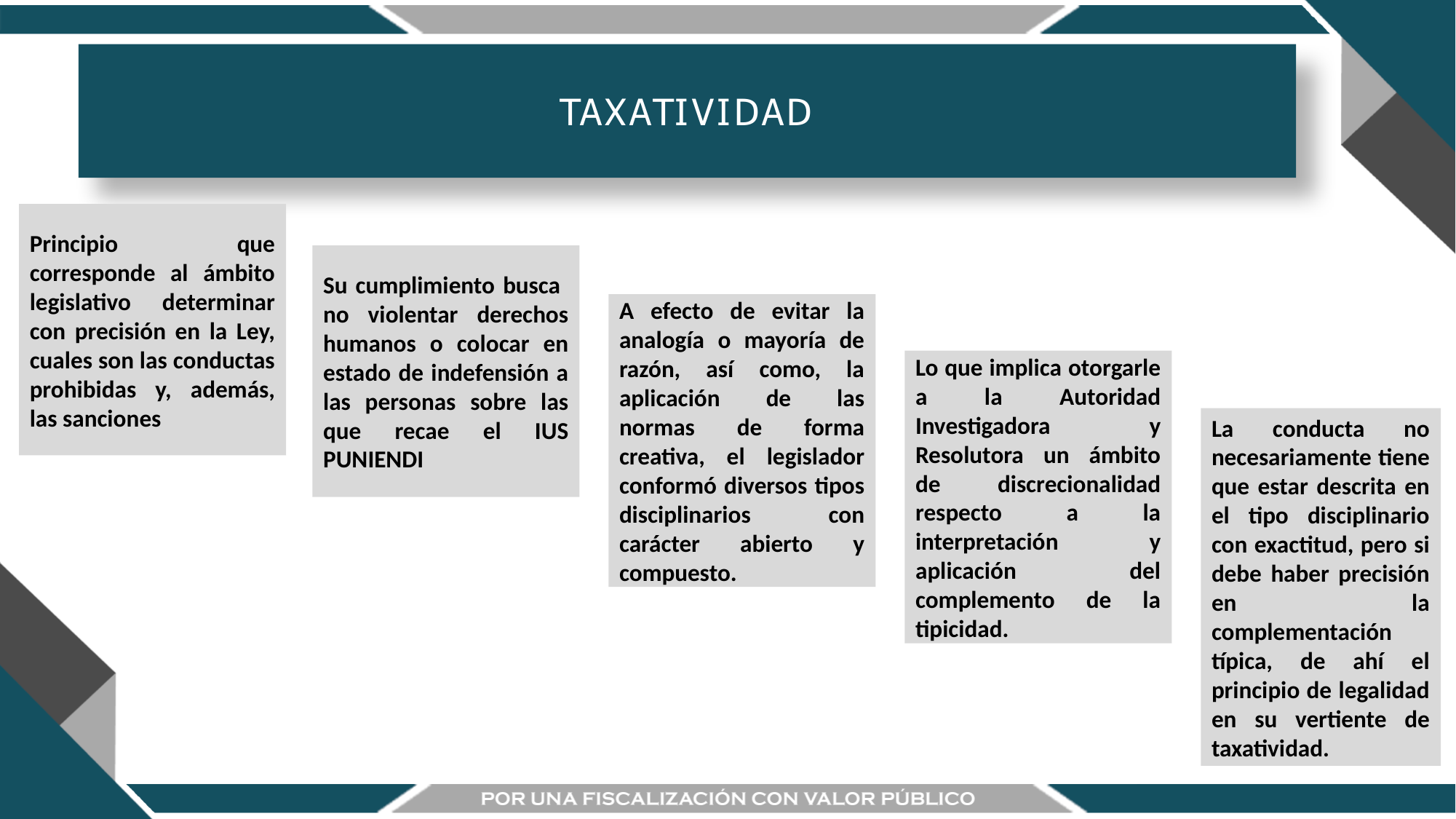

TAXATIVIDAD
Principio que corresponde al ámbito legislativo determinar con precisión en la Ley, cuales son las conductas prohibidas y, además, las sanciones
Su cumplimiento busca  no violentar derechos humanos o colocar en estado de indefensión a las personas sobre las que recae el IUS PUNIENDI
A efecto de evitar la analogía o mayoría de razón, así como, la aplicación de las normas de forma creativa, el legislador conformó diversos tipos disciplinarios con carácter abierto y compuesto.
Lo que implica otorgarle a la Autoridad Investigadora y Resolutora un ámbito de discrecionalidad respecto a la interpretación y aplicación del complemento de la tipicidad.
La conducta no necesariamente tiene que estar descrita en el tipo disciplinario con exactitud, pero si debe haber precisión en la complementación típica, de ahí el principio de legalidad en su vertiente de taxatividad.